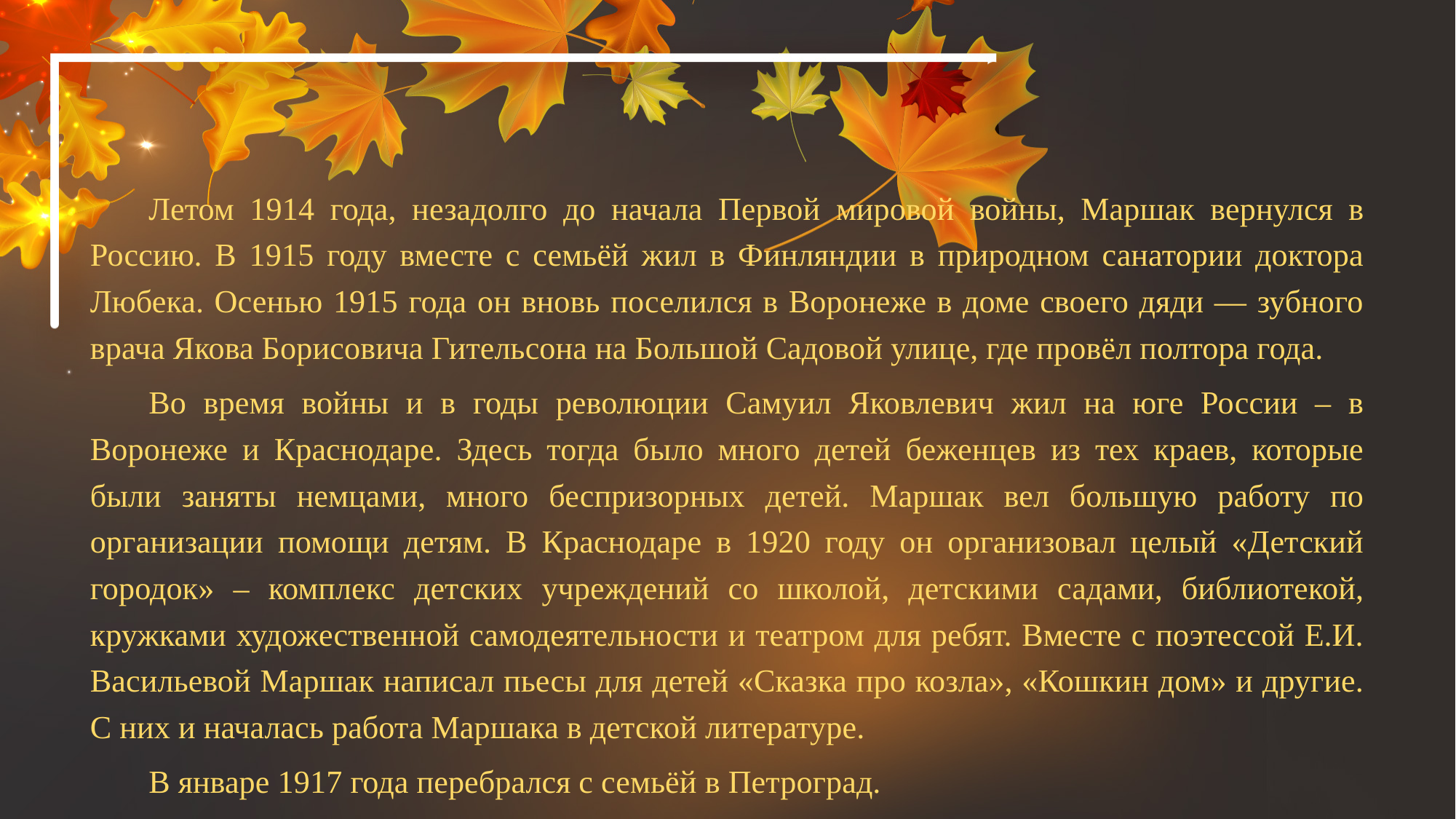

Летом 1914 года, незадолго до начала Первой мировой войны, Маршак вернулся в Россию. В 1915 году вместе с семьёй жил в Финляндии в природном санатории доктора Любека. Осенью 1915 года он вновь поселился в Воронеже в доме своего дяди — зубного врача Якова Борисовича Гительсона на Большой Садовой улице, где провёл полтора года.
Во время войны и в годы революции Самуил Яковлевич жил на юге России – в Воронеже и Краснодаре. Здесь тогда было много детей беженцев из тех краев, которые были заняты немцами, много беспризорных детей. Маршак вел большую работу по организации помощи детям. В Краснодаре в 1920 году он организовал целый «Детский городок» – комплекс детских учреждений со школой, детскими садами, библиотекой, кружками художественной самодеятельности и театром для ребят. Вместе с поэтессой Е.И. Васильевой Маршак написал пьесы для детей «Сказка про козла», «Кошкин дом» и другие. С них и началась работа Маршака в детской литературе.
В январе 1917 года перебрался с семьёй в Петроград.